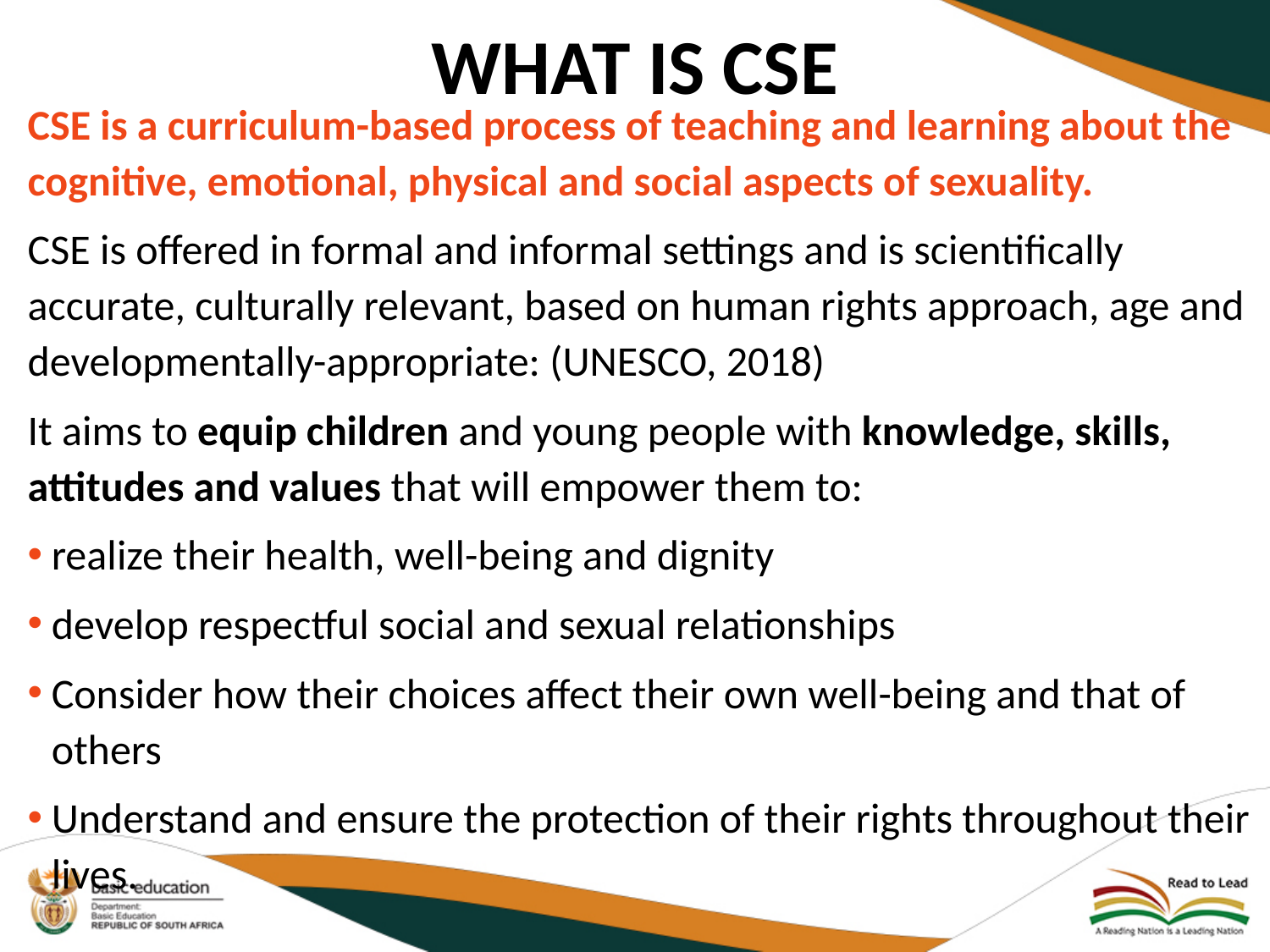

# WHAT IS CSE
CSE is a curriculum-based process of teaching and learning about the cognitive, emotional, physical and social aspects of sexuality.
CSE is offered in formal and informal settings and is scientifically accurate, culturally relevant, based on human rights approach, age and developmentally-appropriate: (UNESCO, 2018)
It aims to equip children and young people with knowledge, skills, attitudes and values that will empower them to:
realize their health, well-being and dignity
develop respectful social and sexual relationships
Consider how their choices affect their own well-being and that of others
Understand and ensure the protection of their rights throughout their lives.